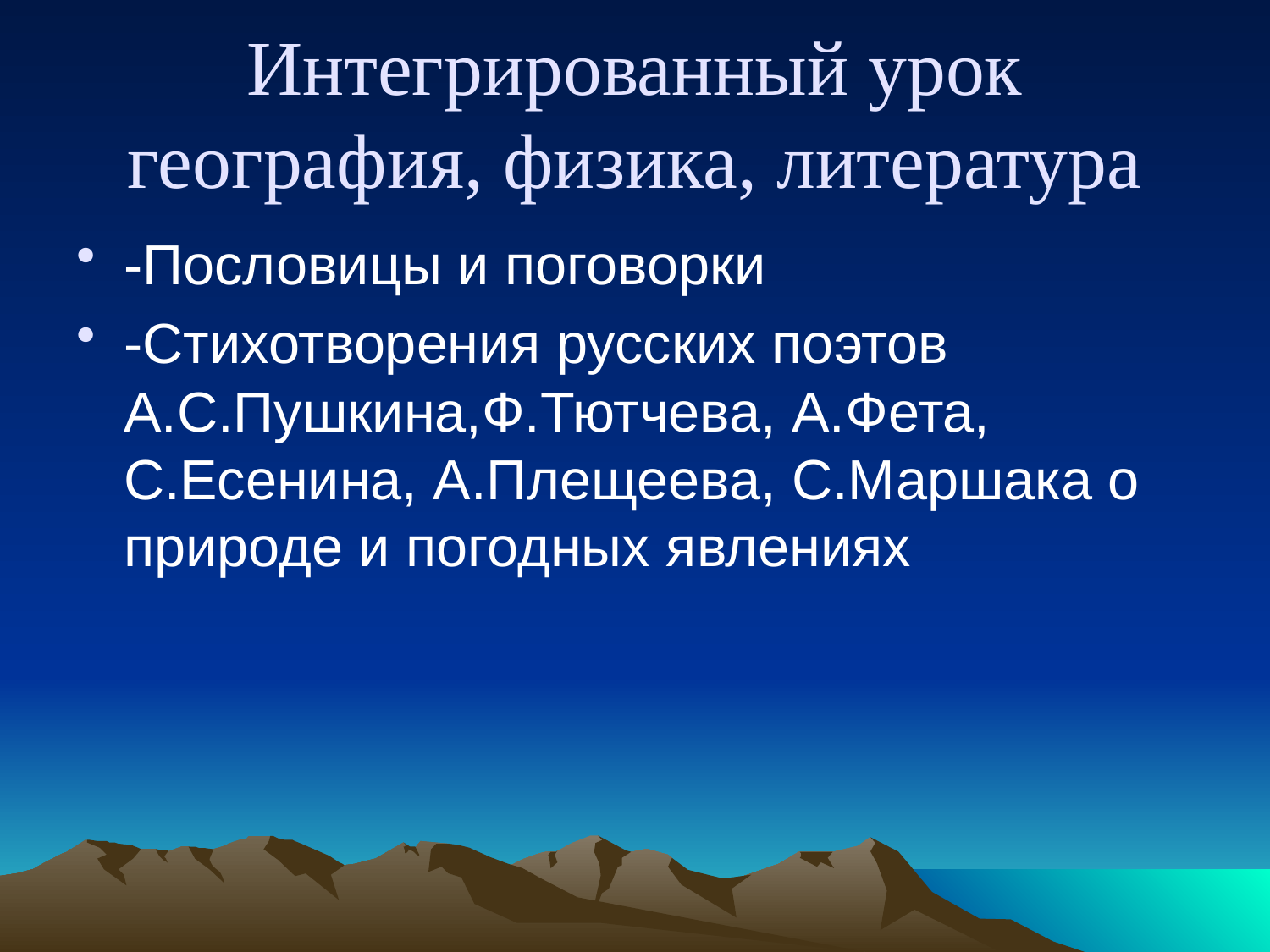

# Интегрированный урок география, физика, литература
-Пословицы и поговорки
-Стихотворения русских поэтов А.С.Пушкина,Ф.Тютчева, А.Фета, С.Есенина, А.Плещеева, С.Маршака о природе и погодных явлениях